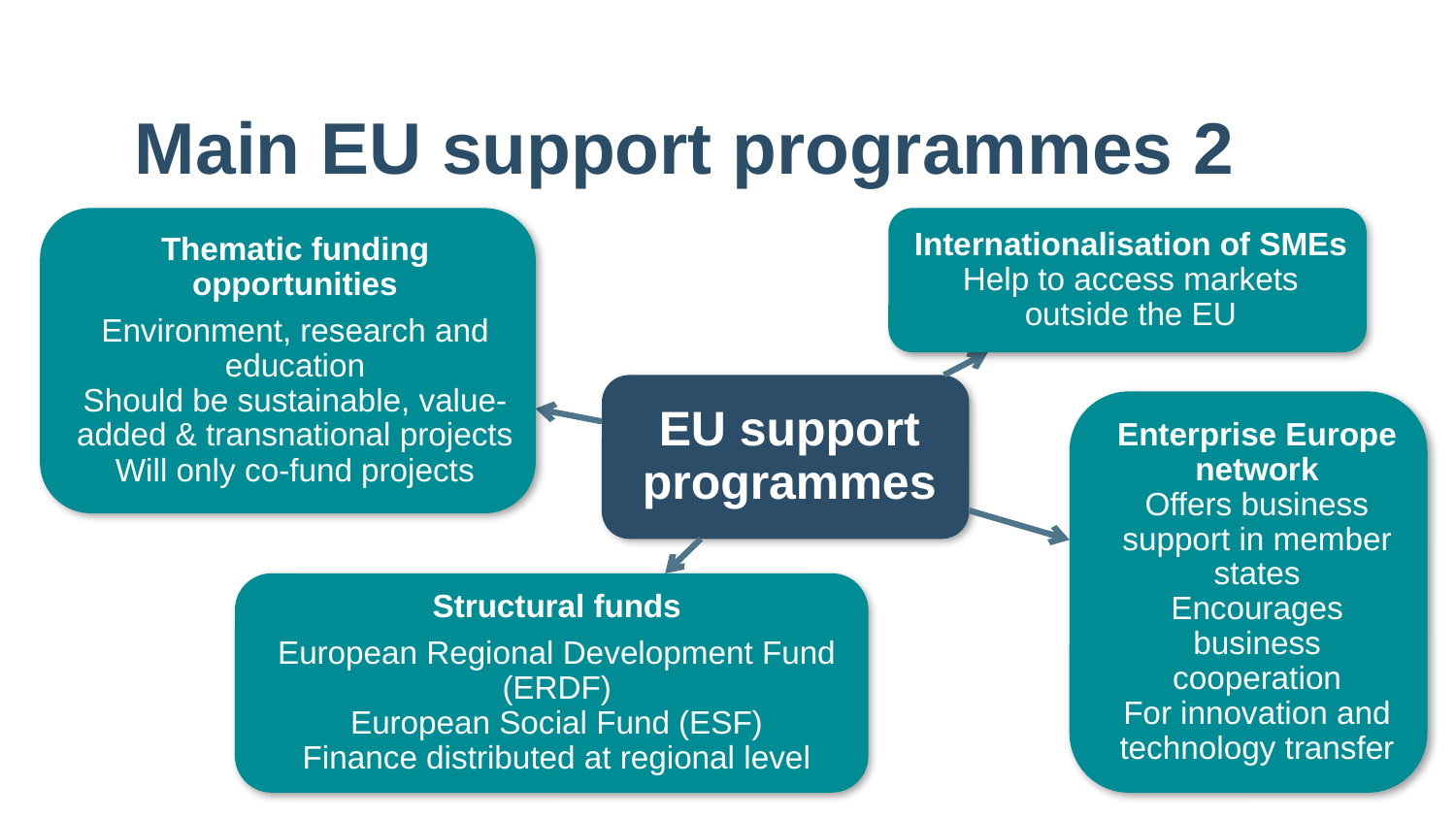

# Main EU support programmes 2
EU support programmes
Internationalisation of SMEs
Help to access markets outside the EU
Enterprise Europe network
Offers business support in member states
Encourages business cooperation
For innovation and technology transfer
Structural funds
European Regional Development Fund (ERDF)
European Social Fund (ESF)
Finance distributed at regional level
Thematic funding opportunities
Environment, research and education
Should be sustainable, value-added & transnational projects
Will only co-fund projects